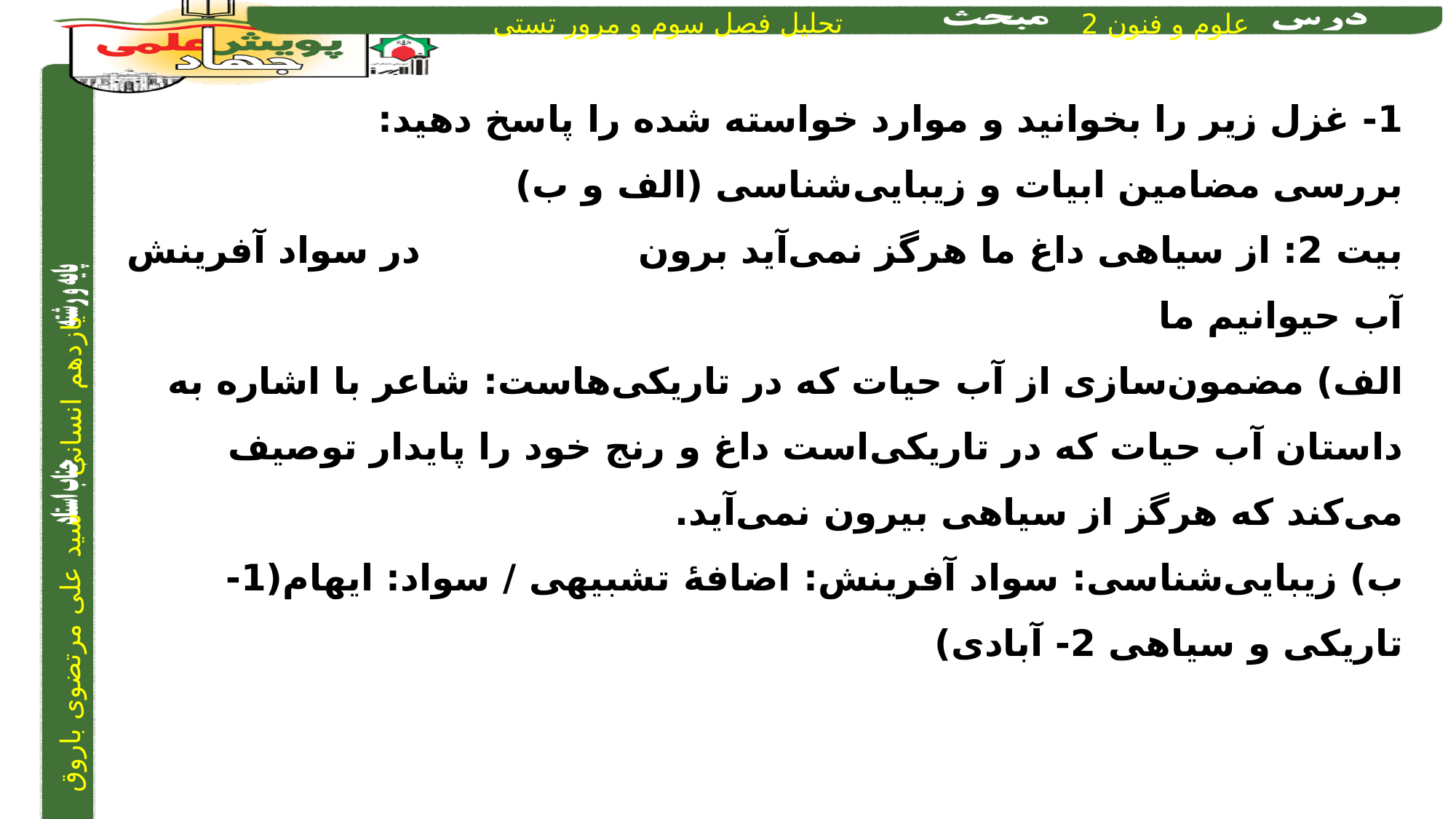

1- غزل زیر را بخوانید و موارد خواسته شده را پاسخ دهید:
بررسی مضامین ابیات و زیبایی‌شناسی (الف و ب)
بیت 2: از سیاهی داغ ما هرگز نمی‌آید برون			در سواد آفرینش آب حیوانیم ما
الف) مضمون‌سازی از آب حیات که در تاریکی‌هاست: شاعر با اشاره به داستان آب حیات که در تاریکی‌است داغ و رنج خود را پایدار توصیف می‌کند که هرگز از سیاهی بیرون نمی‌آید.
ب) زیبایی‌شناسی: سواد آفرینش: اضافۀ تشبیهی / سواد: ایهام(1- تاریکی و سیاهی 2- آبادی)